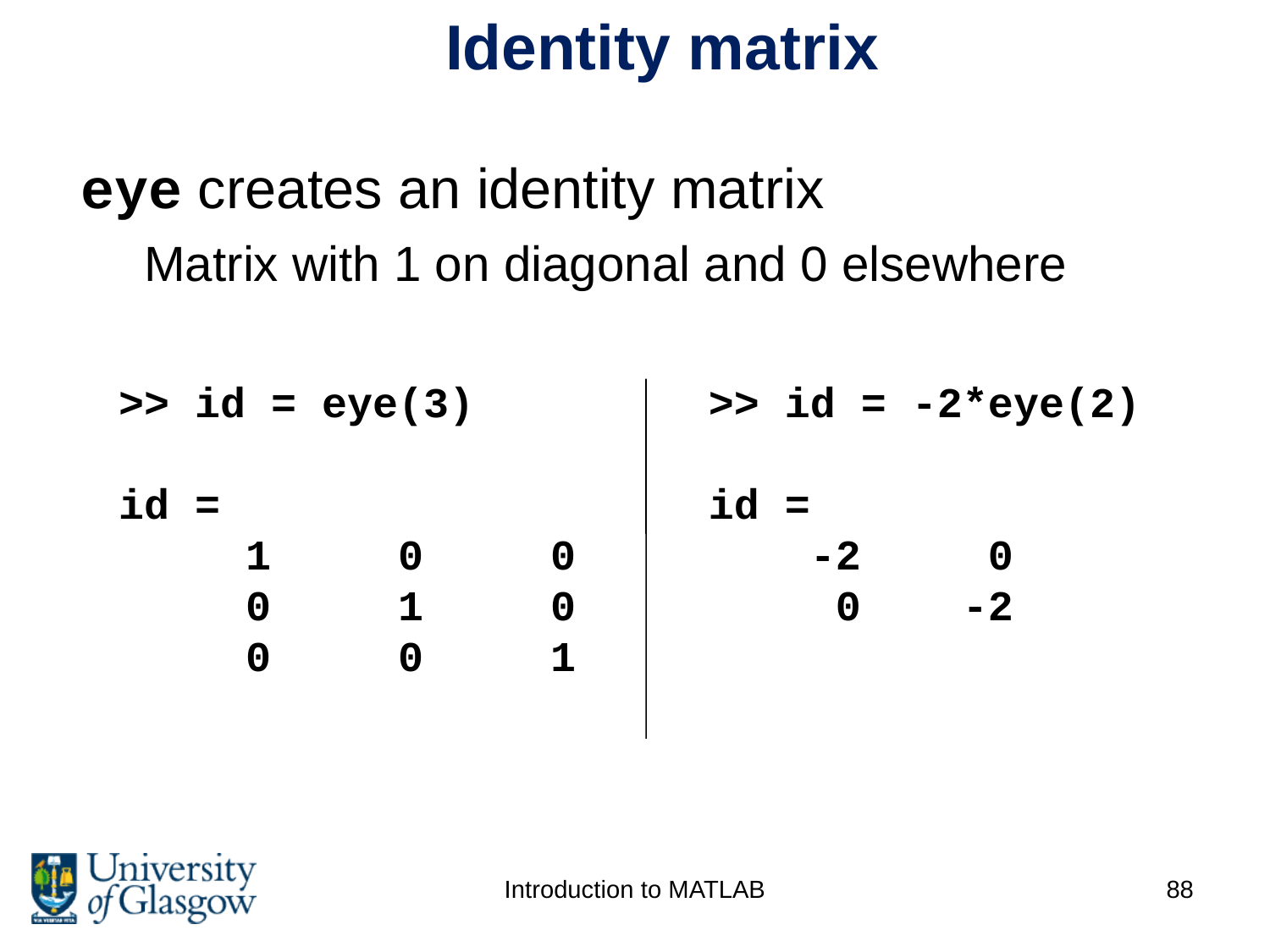

# Identity matrix
eye creates an identity matrix
Matrix with 1 on diagonal and 0 elsewhere
>> id = eye(3)

id =
     1     0     0
     0     1     0
     0     0     1
>> id = -2*eye(2)

id =
    -2     0
     0    -2

Introduction to MATLAB
88